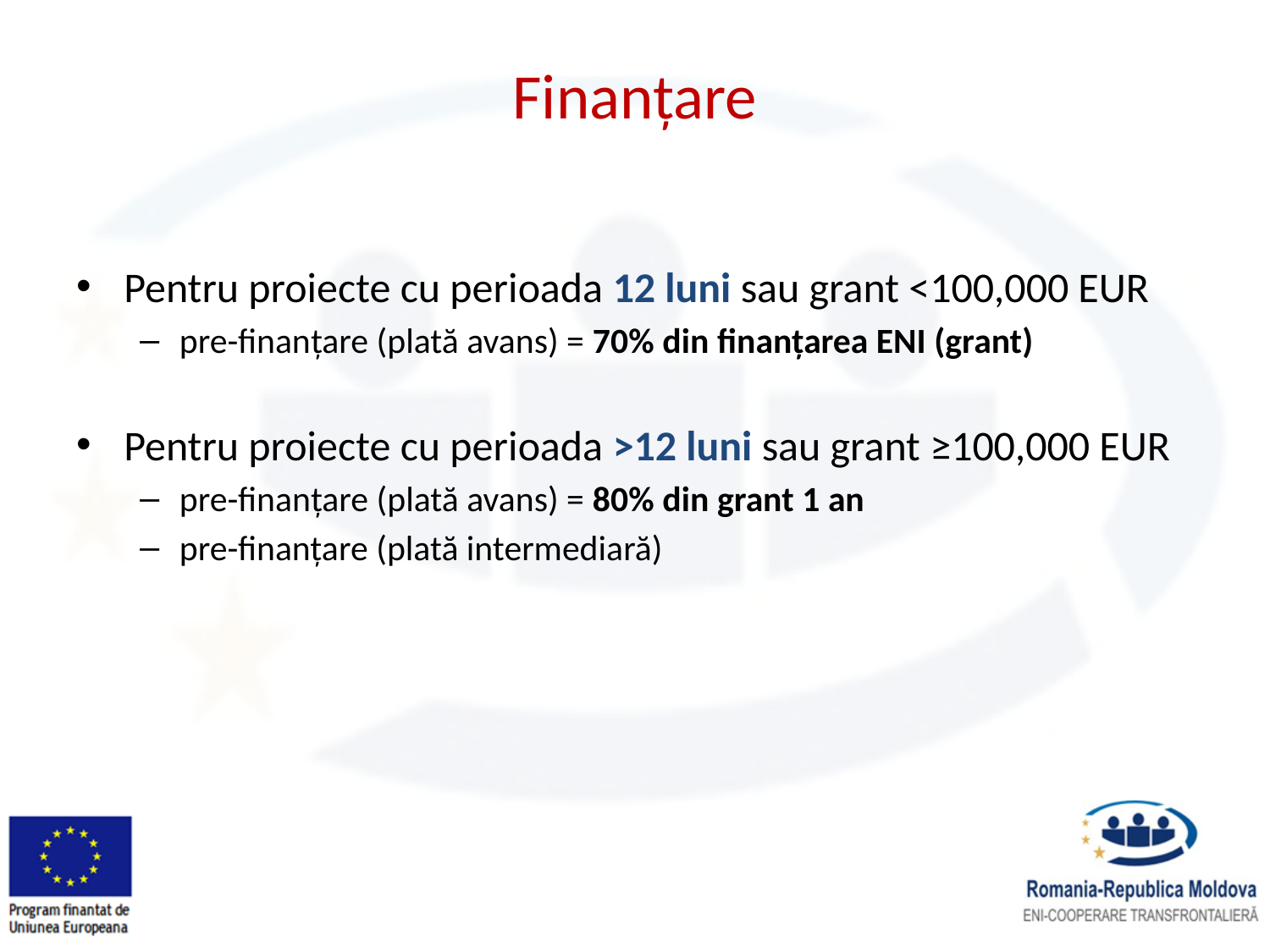

# Finanțare
Pentru proiecte cu perioada 12 luni sau grant <100,000 EUR
pre-finanțare (plată avans) = 70% din finanțarea ENI (grant)

Pentru proiecte cu perioada >12 luni sau grant ≥100,000 EUR
pre-finanțare (plată avans) = 80% din grant 1 an
pre-finanțare (plată intermediară)